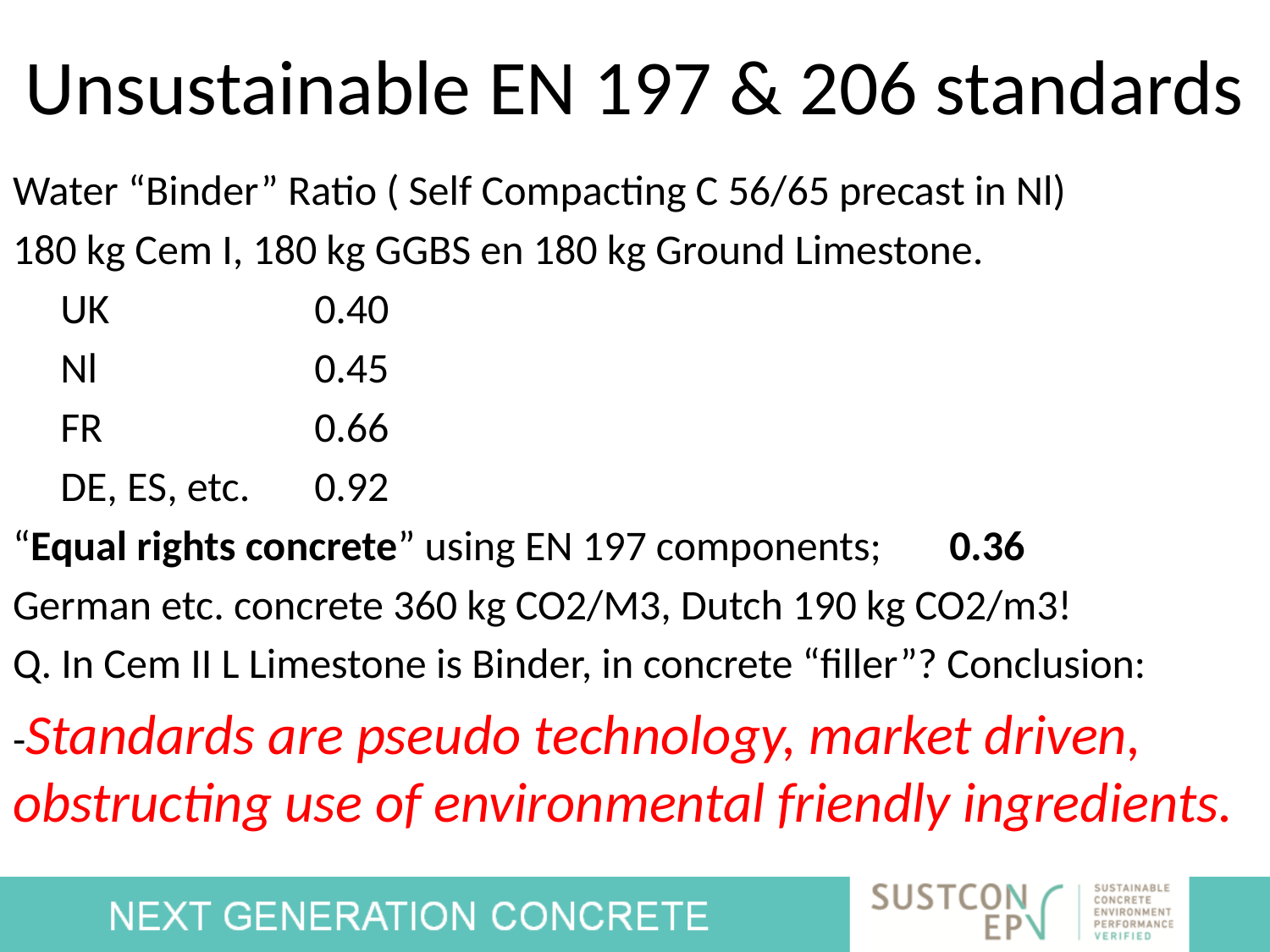

# Unsustainable EN 197 & 206 standards
Water “Binder” Ratio ( Self Compacting C 56/65 precast in Nl)
180 kg Cem I, 180 kg GGBS en 180 kg Ground Limestone.
	UK		0.40
	Nl		0.45
	FR 		0.66
	DE, ES, etc.	0.92
“Equal rights concrete” using EN 197 components;	0.36
German etc. concrete 360 kg CO2/M3, Dutch 190 kg CO2/m3!
Q. In Cem II L Limestone is Binder, in concrete “filler”? Conclusion:
-Standards are pseudo technology, market driven, obstructing use of environmental friendly ingredients.